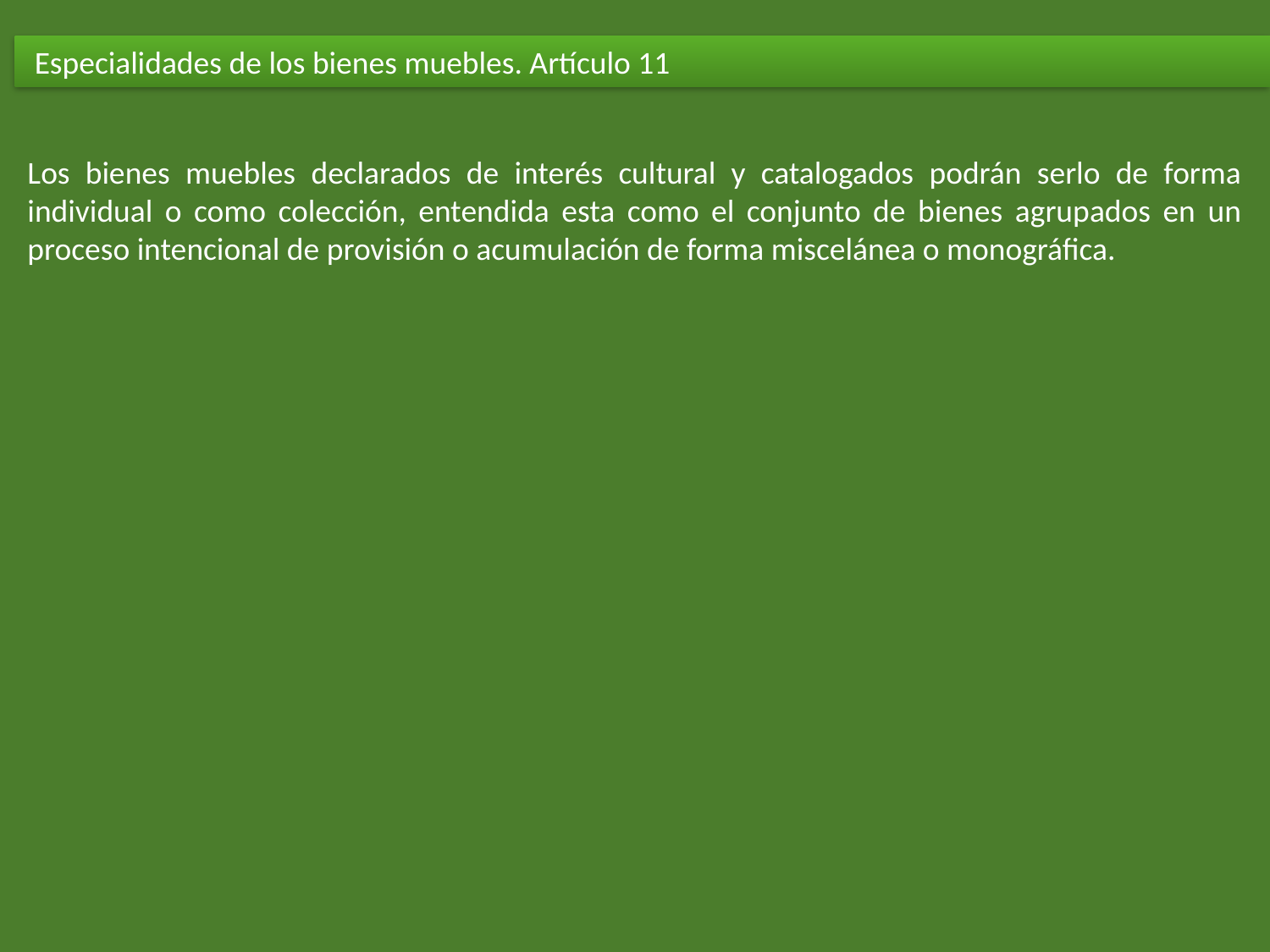

Especialidades de los bienes muebles. Artículo 11
Los bienes muebles declarados de interés cultural y catalogados podrán serlo de forma individual o como colección, entendida esta como el conjunto de bienes agrupados en un proceso intencional de provisión o acumulación de forma miscelánea o monográfica.